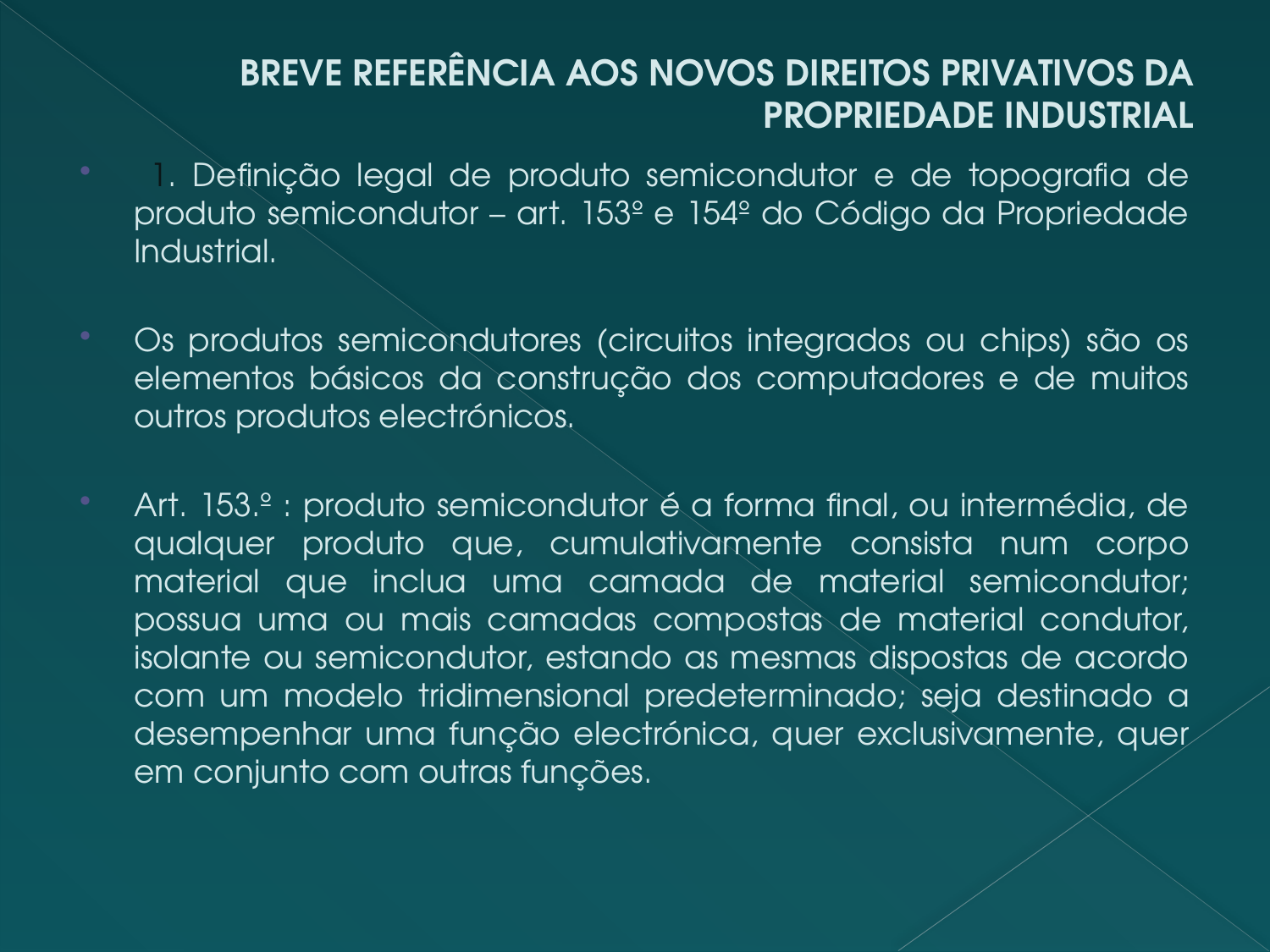

# BREVE REFERÊNCIA AOS NOVOS DIREITOS PRIVATIVOS DA PROPRIEDADE INDUSTRIAL
 1. Definição legal de produto semicondutor e de topografia de produto semicondutor – art. 153º e 154º do Código da Propriedade Industrial.

Os produtos semicondutores (circuitos integrados ou chips) são os elementos básicos da construção dos computadores e de muitos outros produtos electrónicos.

Art. 153.º : produto semicondutor é a forma final, ou intermédia, de qualquer produto que, cumulativamente consista num corpo material que inclua uma camada de material semicondutor; possua uma ou mais camadas compostas de material condutor, isolante ou semicondutor, estando as mesmas dispostas de acordo com um modelo tridimensional predeterminado; seja destinado a desempenhar uma função electrónica, quer exclusivamente, quer em conjunto com outras funções.